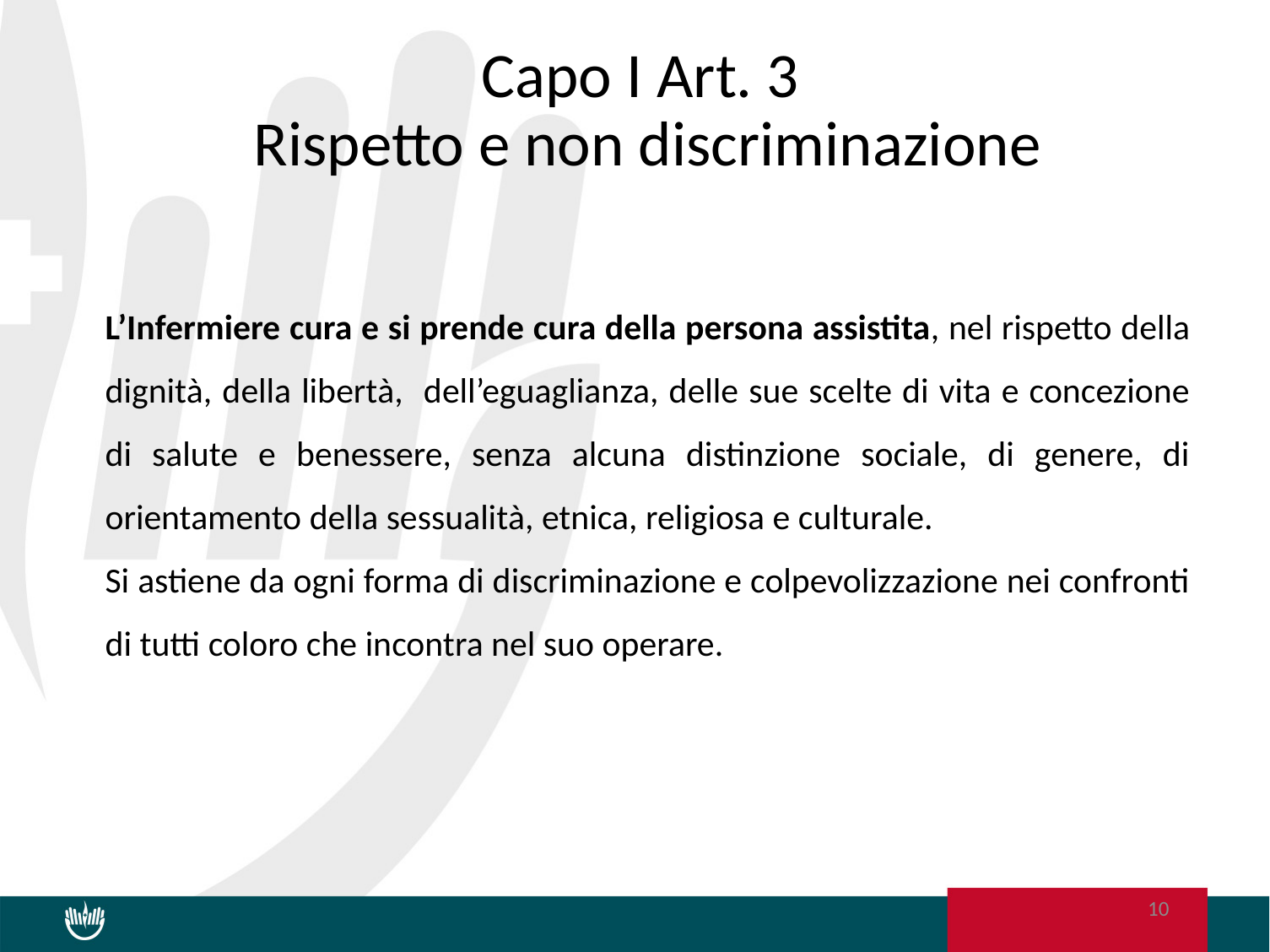

# Capo I Art. 3 Rispetto e non discriminazione
L’Infermiere cura e si prende cura della persona assistita, nel rispetto della dignità, della libertà,  dell’eguaglianza, delle sue scelte di vita e concezione di salute e benessere, senza alcuna distinzione sociale, di genere, di orientamento della sessualità, etnica, religiosa e culturale.
Si astiene da ogni forma di discriminazione e colpevolizzazione nei confronti di tutti coloro che incontra nel suo operare.

10